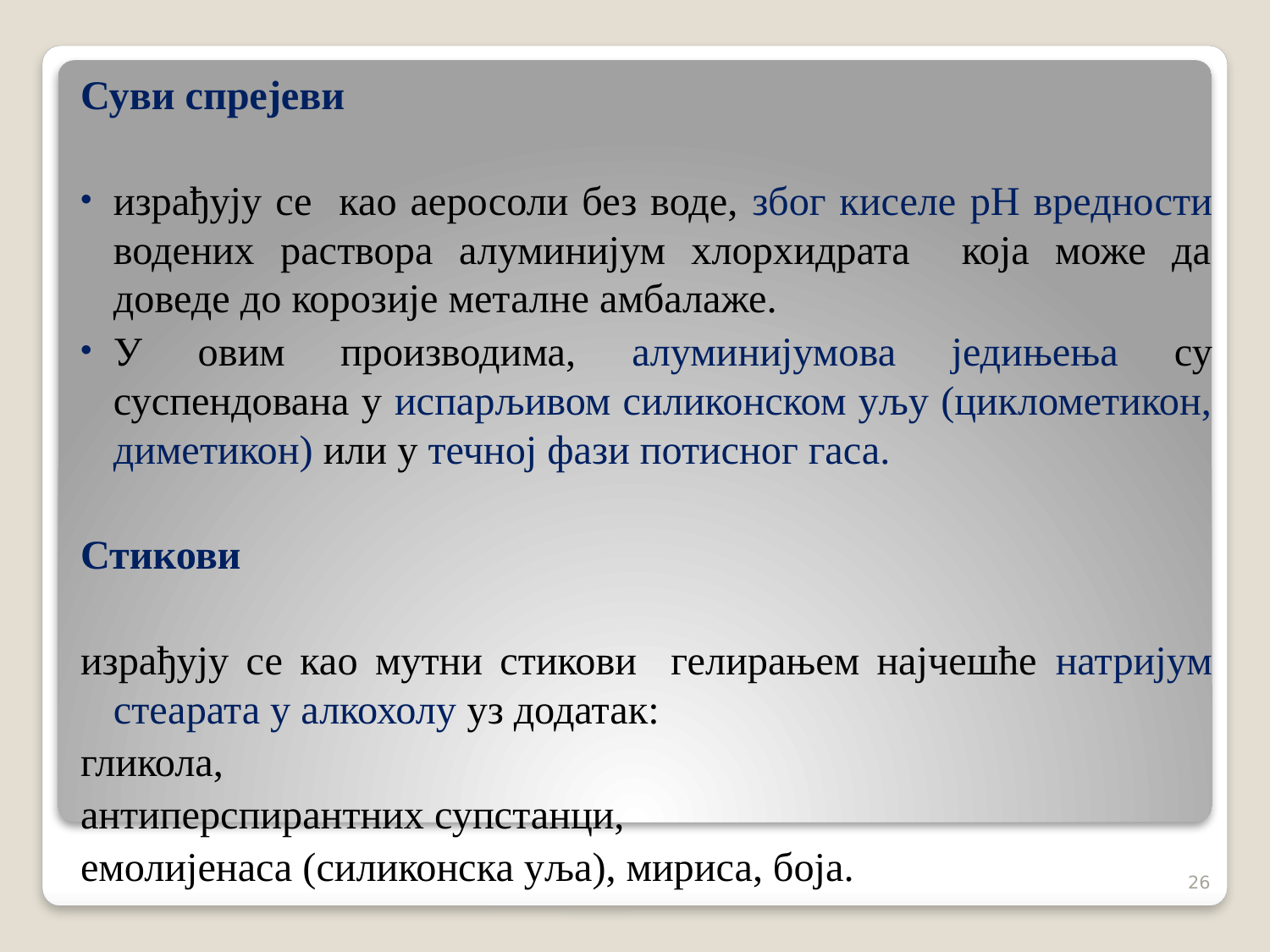

Суви спрејеви

израђују се  као аеросоли без воде, због киселе pH вредности водених раствора алуминијум хлорхидрата  која може да доведе до корозије металне амбалаже.
У овим производима, алуминијумова једињења су суспендована у испарљивом силиконском уљу (циклометикон, диметикон) или у течној фази потисног гаса.

Стикови

израђују се као мутни стикови  гелирањем најчешће натријум стеарата у алкохолу уз додатак:
гликола,
антиперспирантних супстанци,
емолијенаса (силиконска уља), мириса, боја.

26